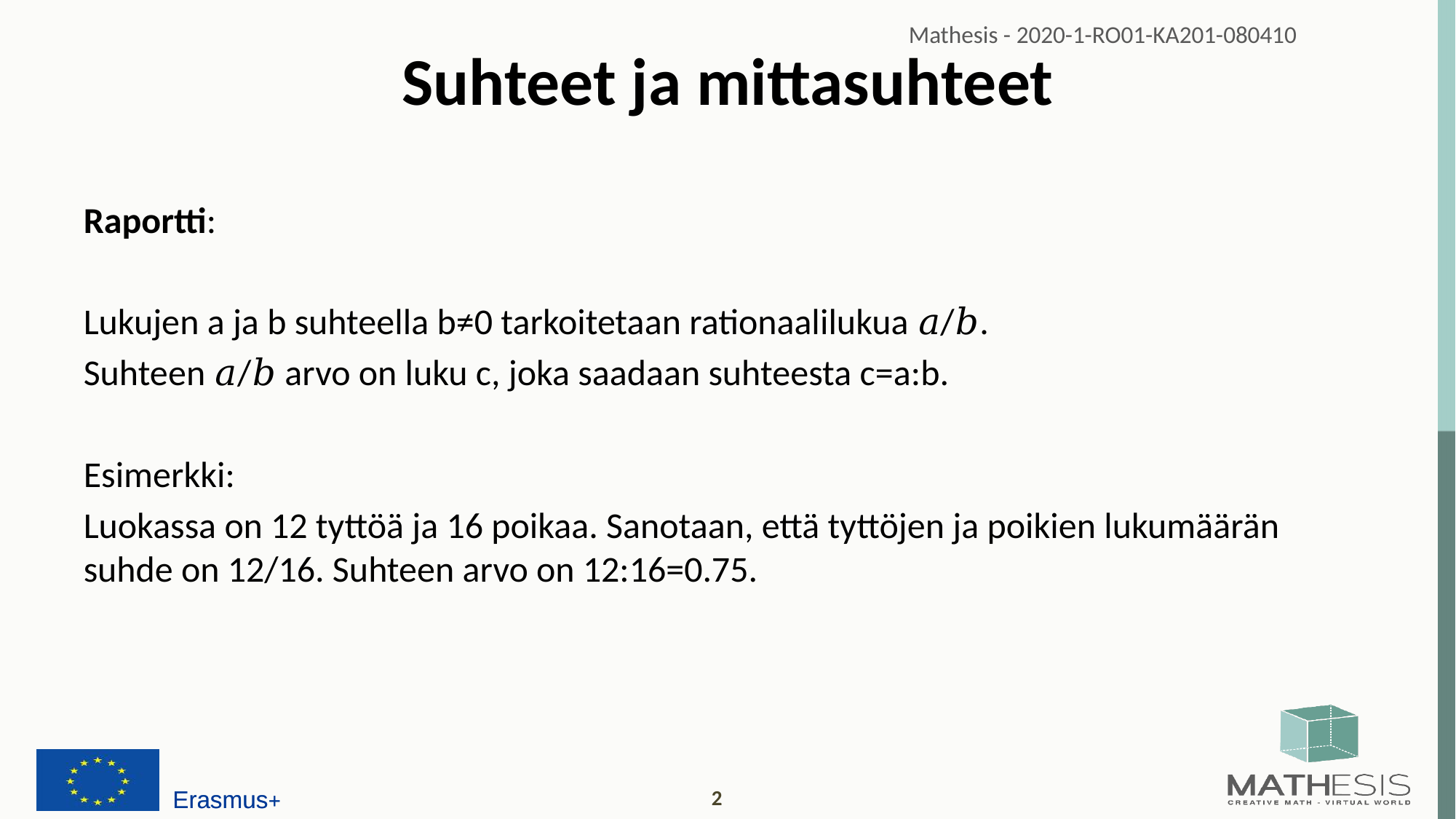

# Suhteet ja mittasuhteet
Raportti:

Lukujen a ja b suhteella b≠0 tarkoitetaan rationaalilukua 𝑎/𝑏.
Suhteen 𝑎/𝑏 arvo on luku c, joka saadaan suhteesta c=a:b.

Esimerkki:
Luokassa on 12 tyttöä ja 16 poikaa. Sanotaan, että tyttöjen ja poikien lukumäärän suhde on 12/16. Suhteen arvo on 12:16=0.75.